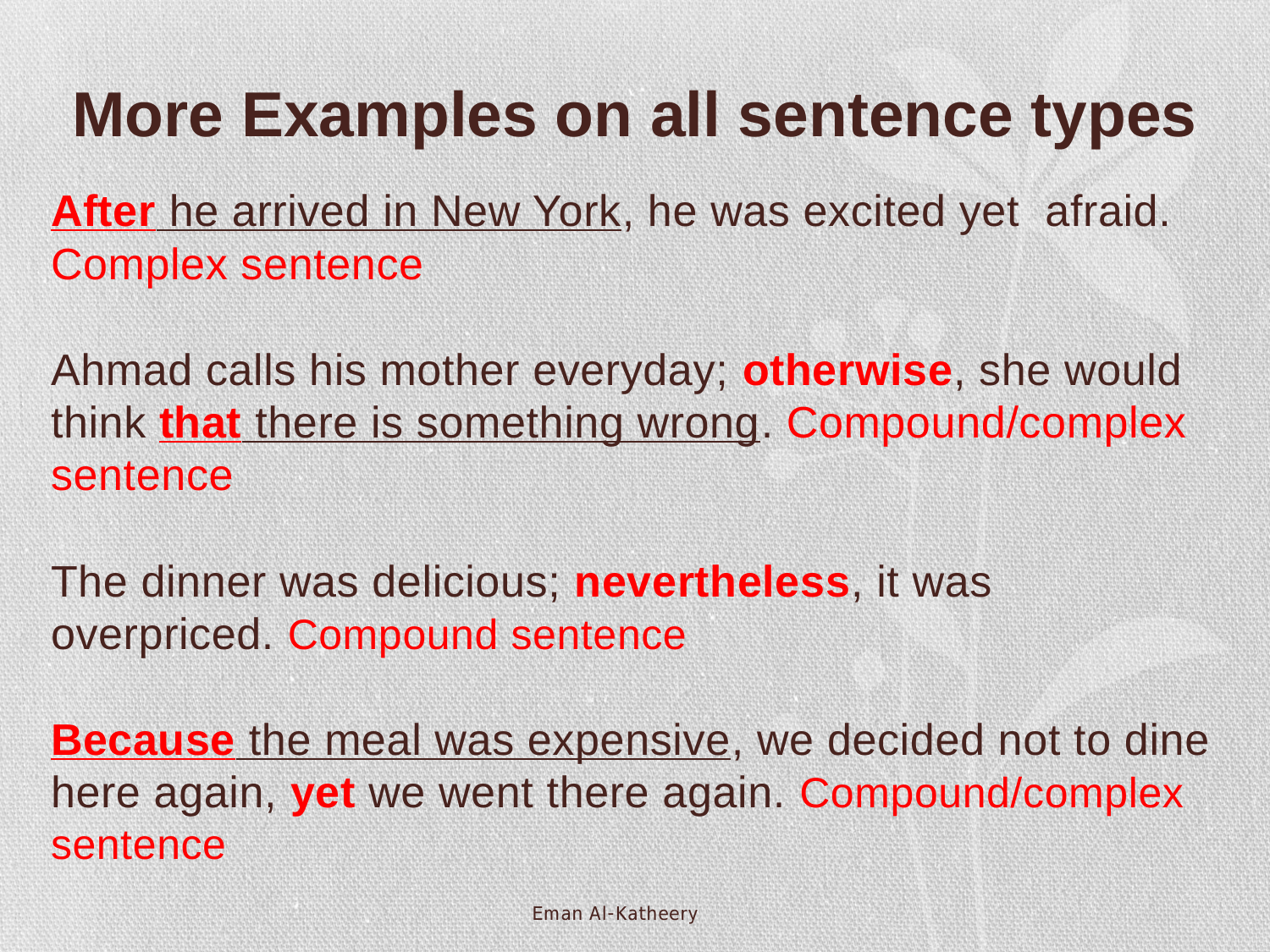

# More Examples on all sentence types
After he arrived in New York, he was excited yet  afraid. Complex sentence

Ahmad calls his mother everyday; otherwise, she would think that there is something wrong. Compound/complex sentence

The dinner was delicious; nevertheless, it was overpriced. Compound sentence

Because the meal was expensive, we decided not to dine here again, yet we went there again. Compound/complex sentence

Eman Al-Katheery